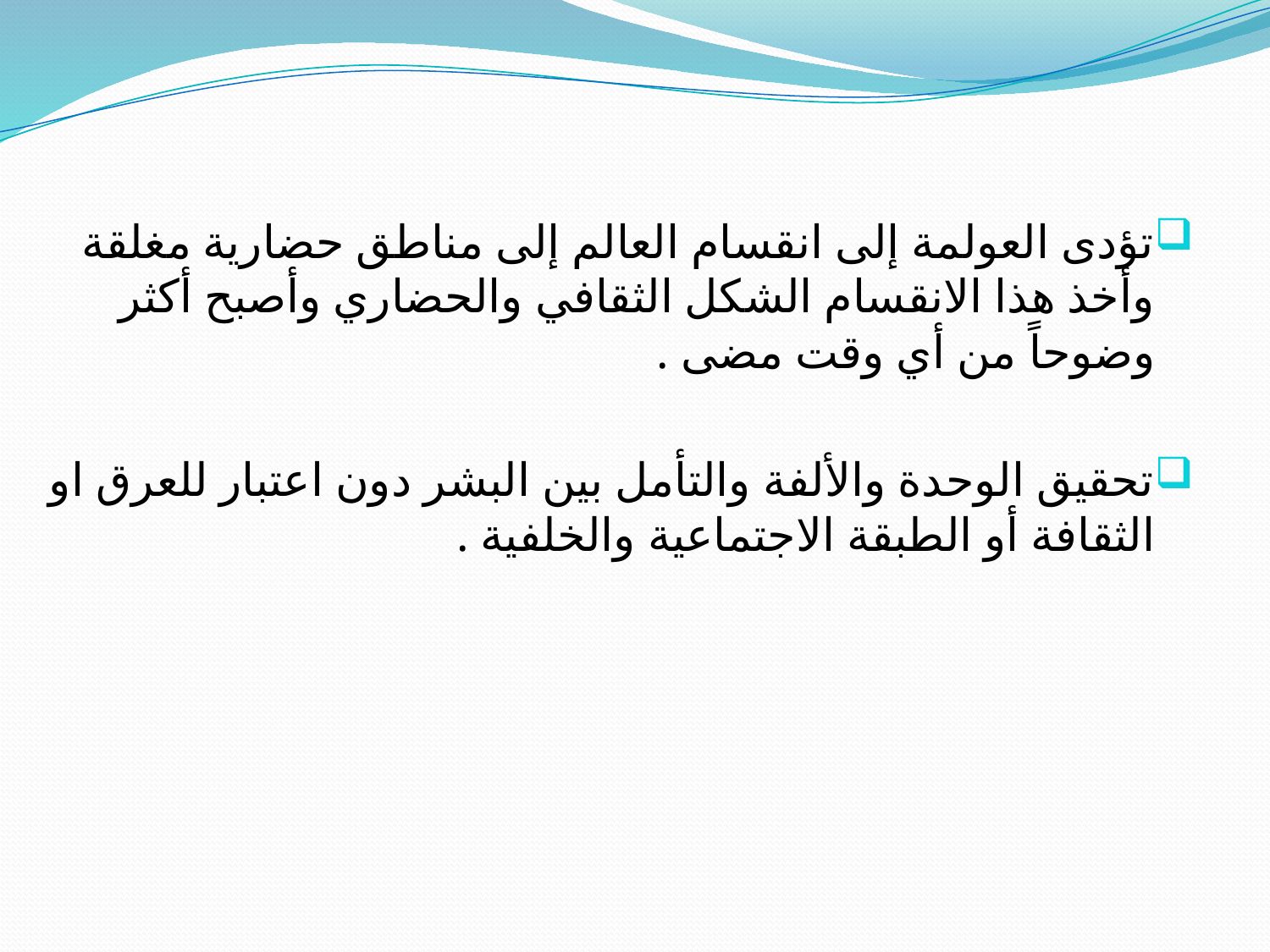

تؤدى العولمة إلى انقسام العالم إلى مناطق حضارية مغلقة وأخذ هذا الانقسام الشكل الثقافي والحضاري وأصبح أكثر وضوحاً من أي وقت مضى .

تحقيق الوحدة والألفة والتأمل بين البشر دون اعتبار للعرق او الثقافة أو الطبقة الاجتماعية والخلفية .